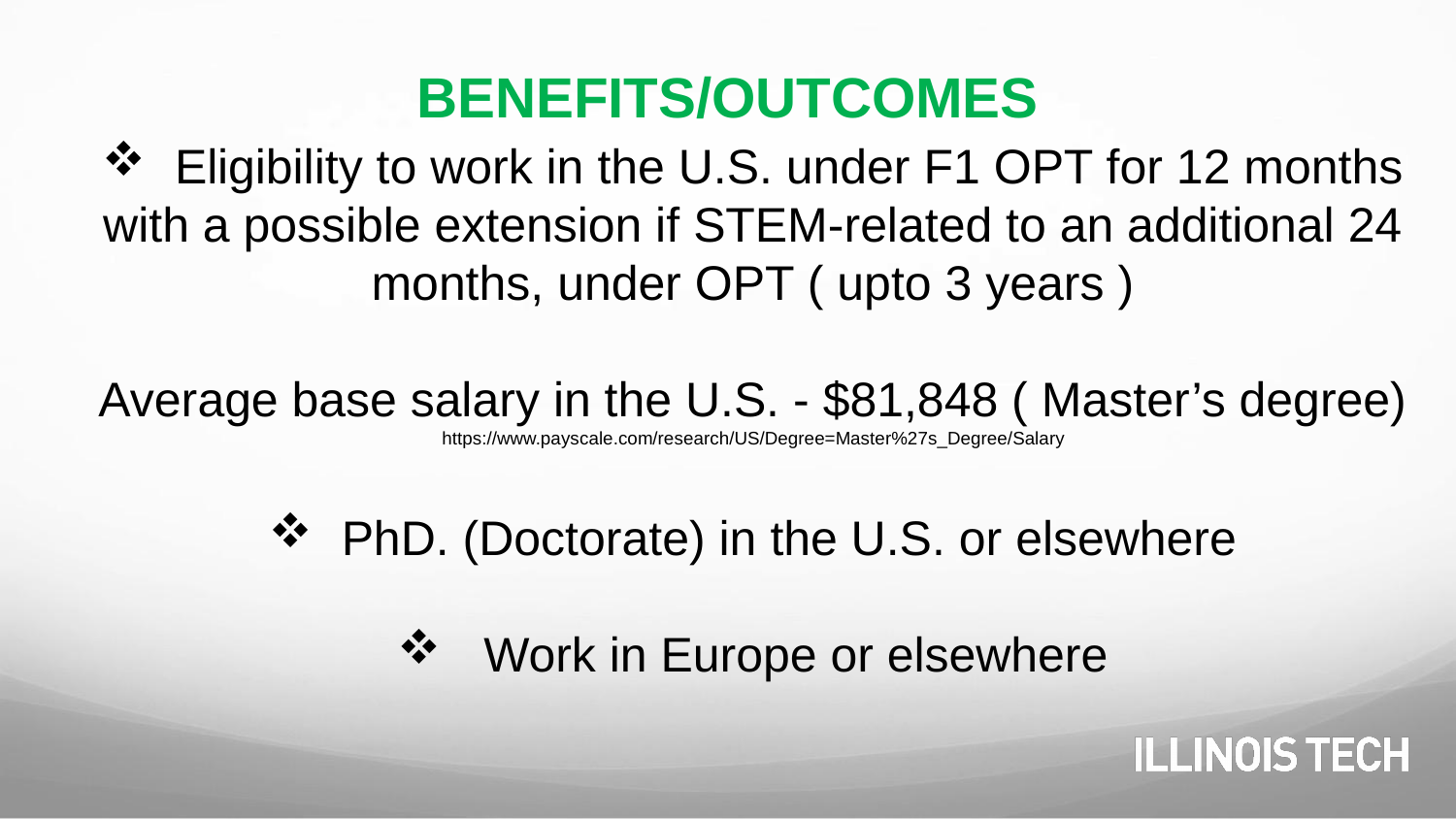

# BENEFITS/OUTCOMES
Eligibility to work in the U.S. under F1 OPT for 12 months
with a possible extension if STEM-related to an additional 24 months, under OPT ( upto 3 years )

Average base salary in the U.S. - $81,848 ( Master’s degree) https://www.payscale.com/research/US/Degree=Master%27s_Degree/Salary

PhD. (Doctorate) in the U.S. or elsewhere

 Work in Europe or elsewhere